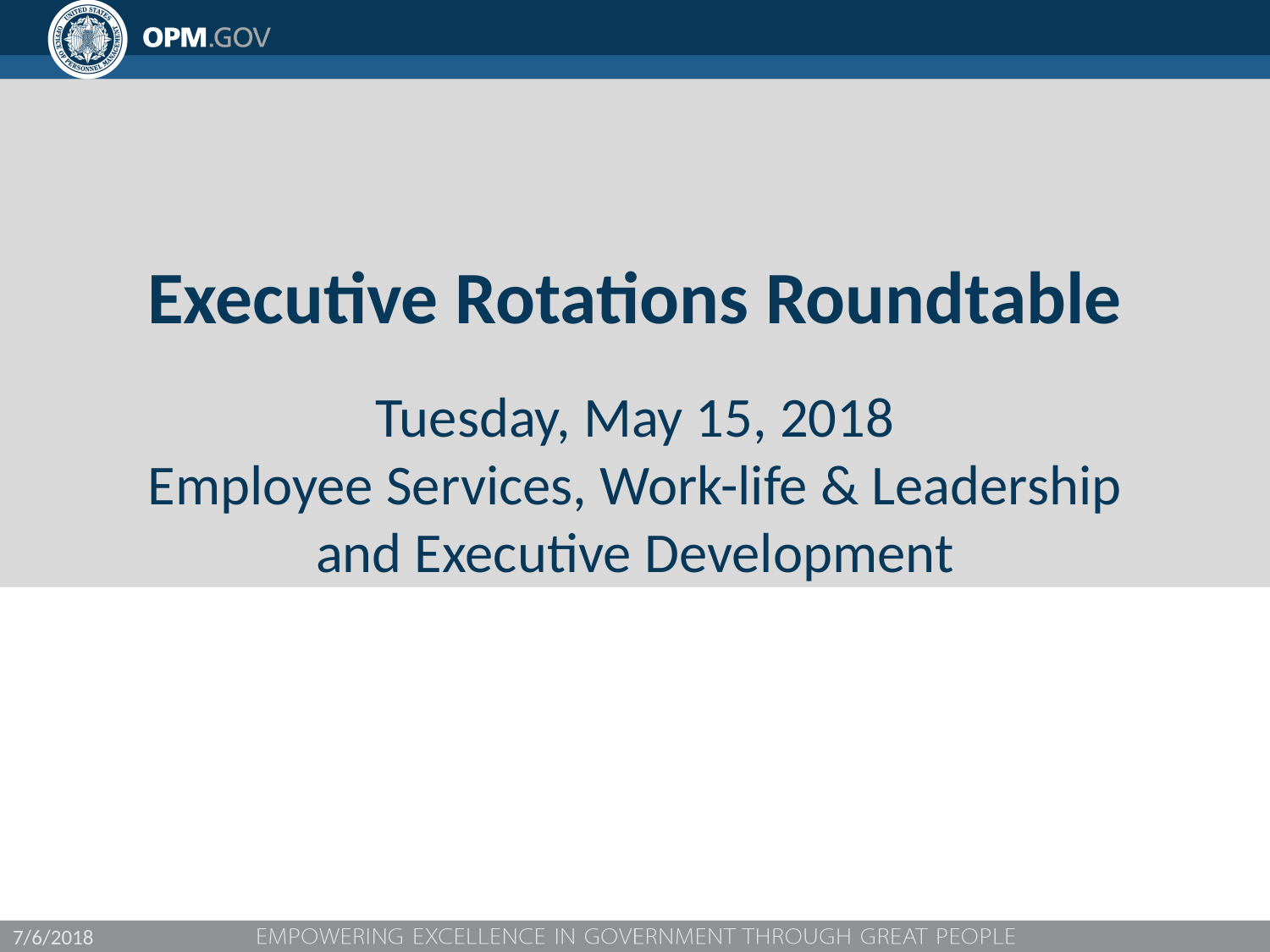

# Executive Rotations Roundtable Tuesday, May 15, 2018 Employee Services, Work-life & Leadership and Executive Development
7/6/2018
1